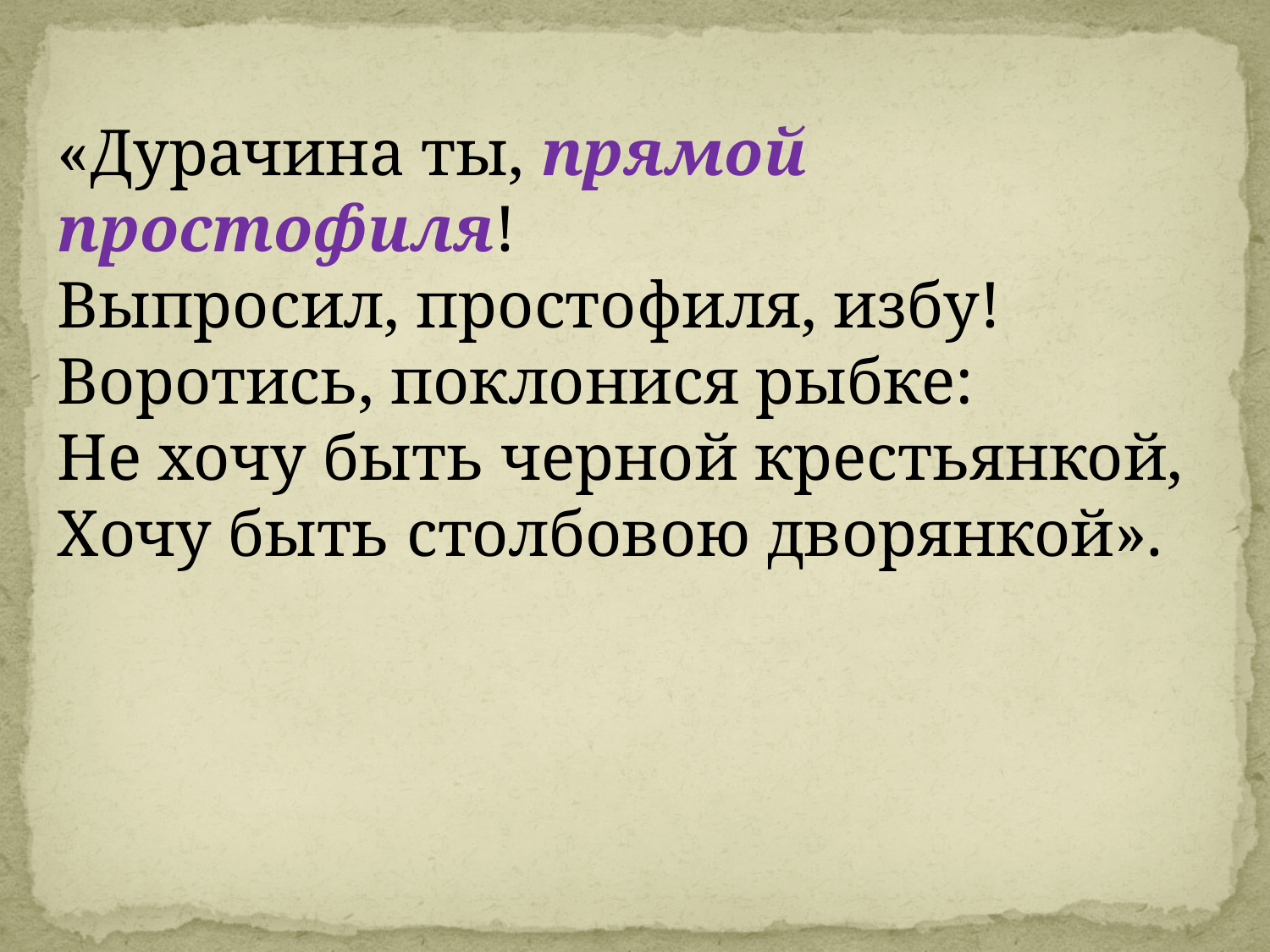

«Дурачина ты, прямой простофиля!
Выпросил, простофиля, избу!
Воротись, поклонися рыбке:
Не хочу быть черной крестьянкой,
Хочу быть столбовою дворянкой».